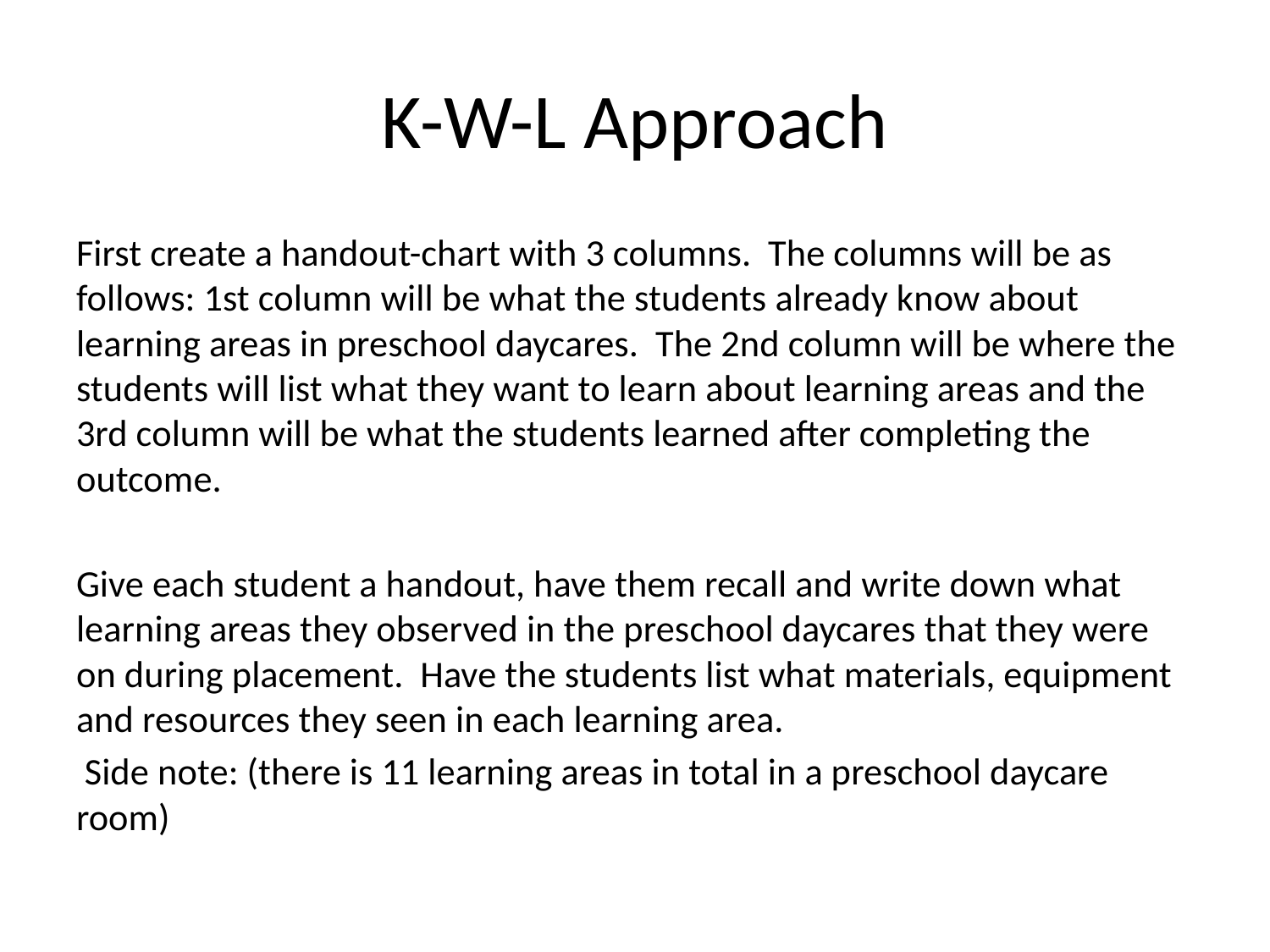

# K-W-L Approach
First create a handout-chart with 3 columns.  The columns will be as follows: 1st column will be what the students already know about learning areas in preschool daycares.  The 2nd column will be where the students will list what they want to learn about learning areas and the 3rd column will be what the students learned after completing the outcome.

Give each student a handout, have them recall and write down what learning areas they observed in the preschool daycares that they were on during placement.  Have the students list what materials, equipment and resources they seen in each learning area.
 Side note: (there is 11 learning areas in total in a preschool daycare room)